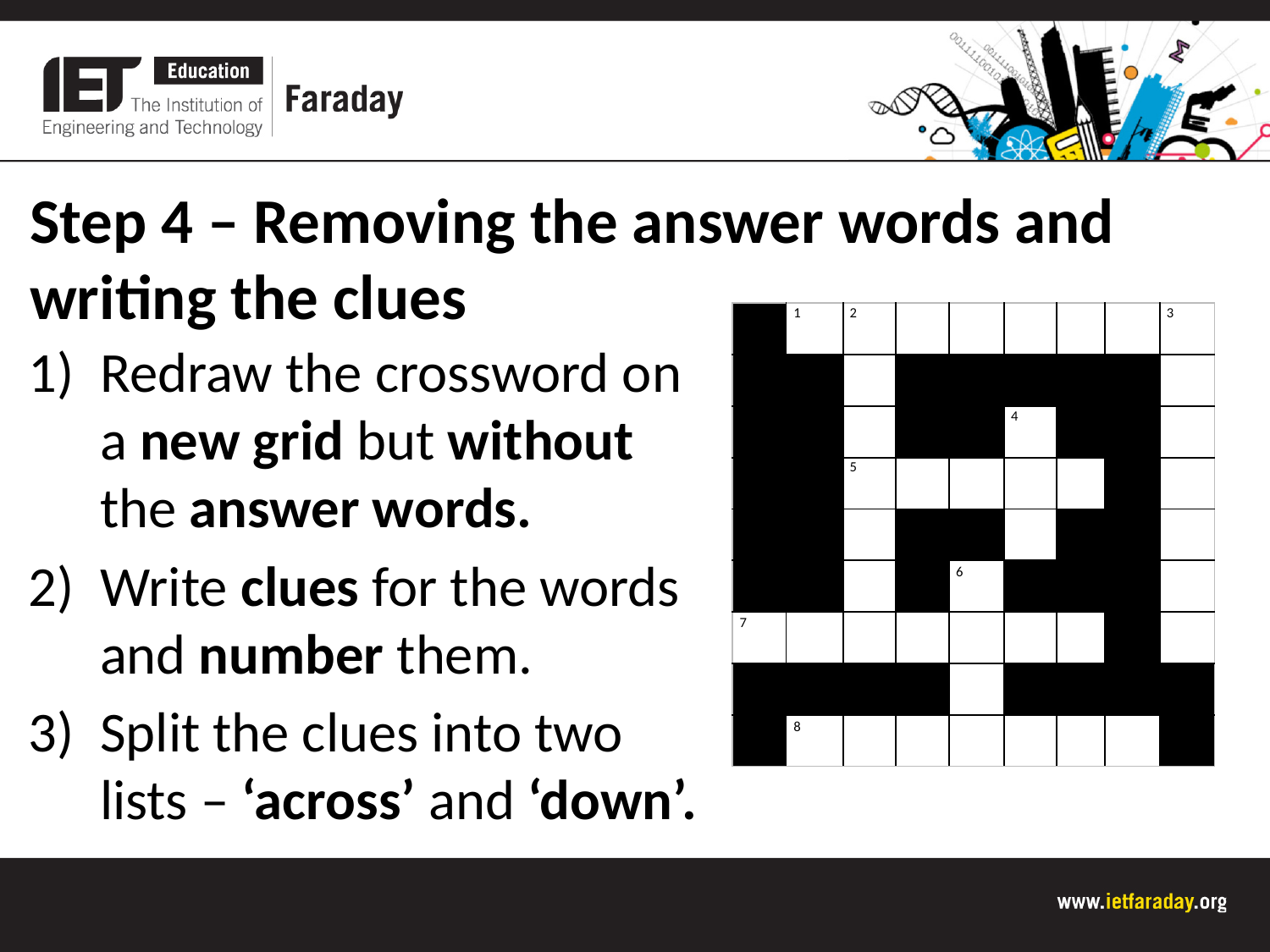

Step 4 – Removing the answer words and writing the clues
1
2
3
|  |  |  |  |  |  |  |  |  |
| --- | --- | --- | --- | --- | --- | --- | --- | --- |
|  |  |  |  |  |  |  |  |  |
|  |  |  |  |  |  |  |  |  |
|  |  |  |  |  |  |  |  |  |
|  |  |  |  |  |  |  |  |  |
|  |  |  |  |  |  |  |  |  |
|  |  |  |  |  |  |  |  |  |
|  |  |  |  |  |  |  |  |  |
|  |  |  |  |  |  |  |  |  |
Redraw the crossword on a new grid but without the answer words.
Write clues for the words and number them.
Split the clues into two lists – ‘across’ and ‘down’.
4
5
6
7
8